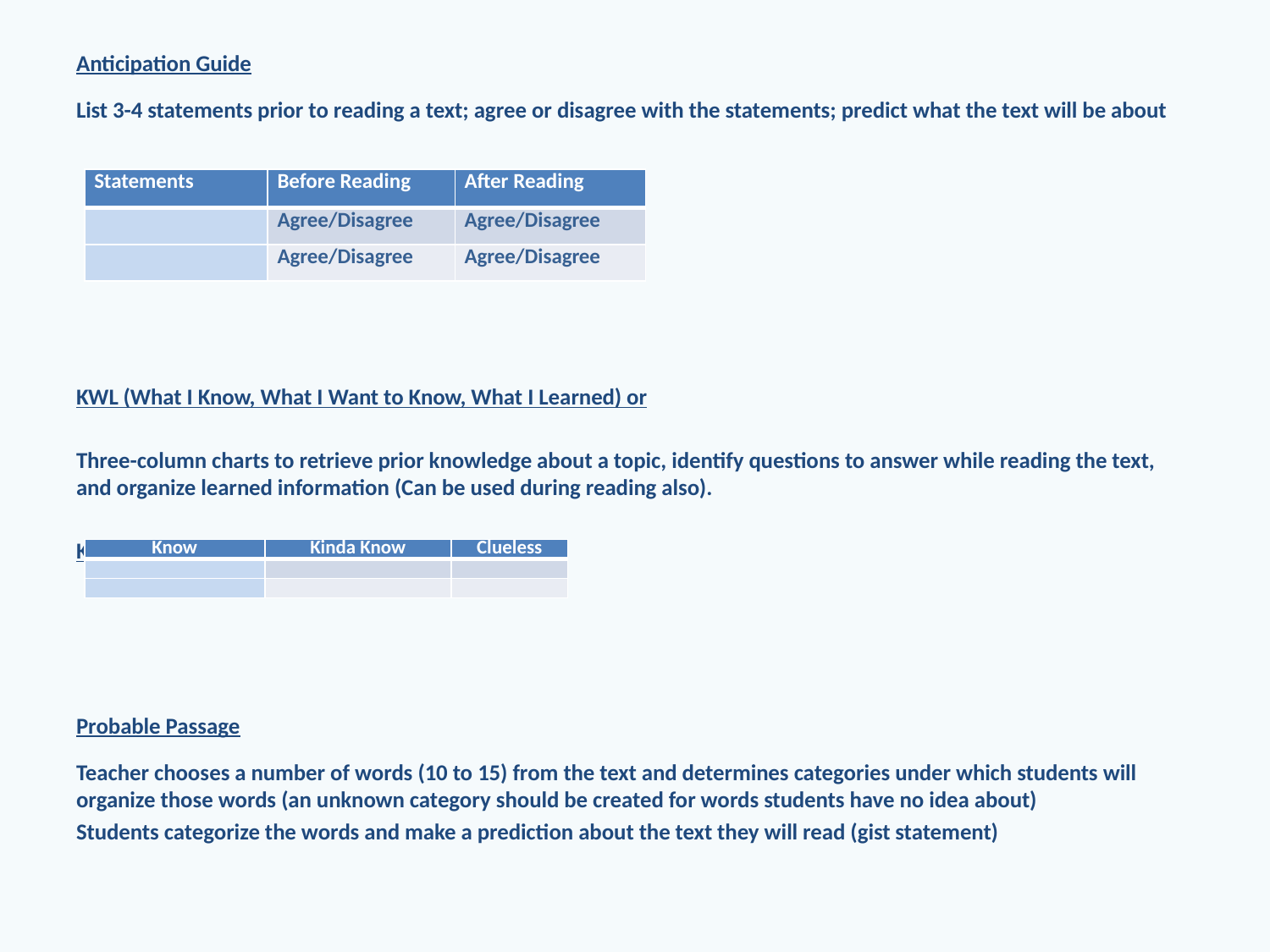

Anticipation Guide

List 3-4 statements prior to reading a text; agree or disagree with the statements; predict what the text will be about

KWL (What I Know, What I Want to Know, What I Learned) or

Three-column charts to retrieve prior knowledge about a topic, identify questions to answer while reading the text, and organize learned information (Can be used during reading also).

K3C (Know, Kinda Know, Clueless)

Probable Passage

Teacher chooses a number of words (10 to 15) from the text and determines categories under which students will organize those words (an unknown category should be created for words students have no idea about)
Students categorize the words and make a prediction about the text they will read (gist statement)

| Statements | Before Reading | After Reading |
| --- | --- | --- |
|  | Agree/Disagree | Agree/Disagree |
|  | Agree/Disagree | Agree/Disagree |
| Know | Kinda Know | Clueless |
| --- | --- | --- |
|  |  |  |
|  |  |  |